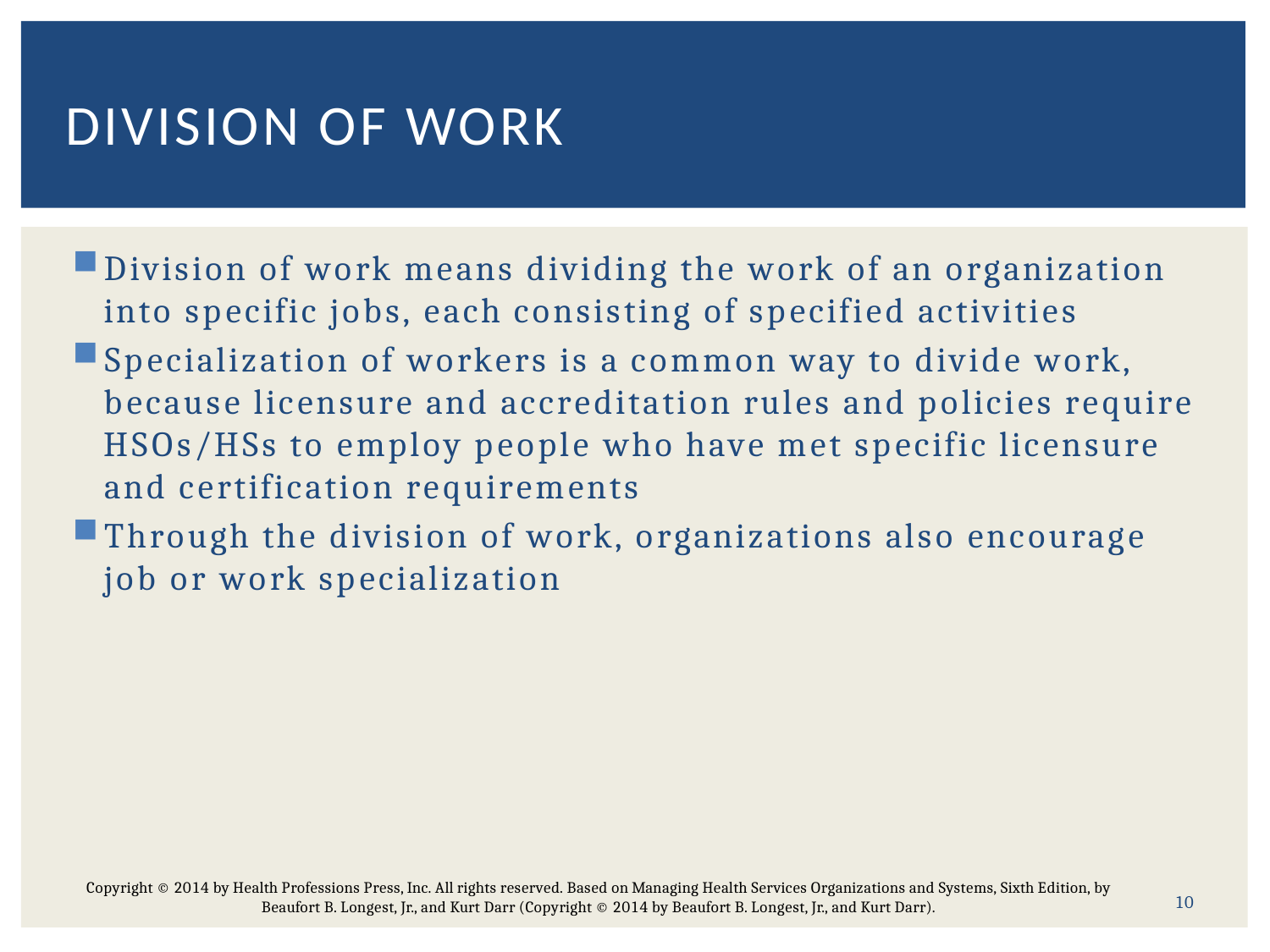

# Division of Work
Division of work means dividing the work of an organization into specific jobs, each consisting of specified activities
Specialization of workers is a common way to divide work, because licensure and accreditation rules and policies require HSOs/HSs to employ people who have met specific licensure and certification requirements
Through the division of work, organizations also encourage job or work specialization
10